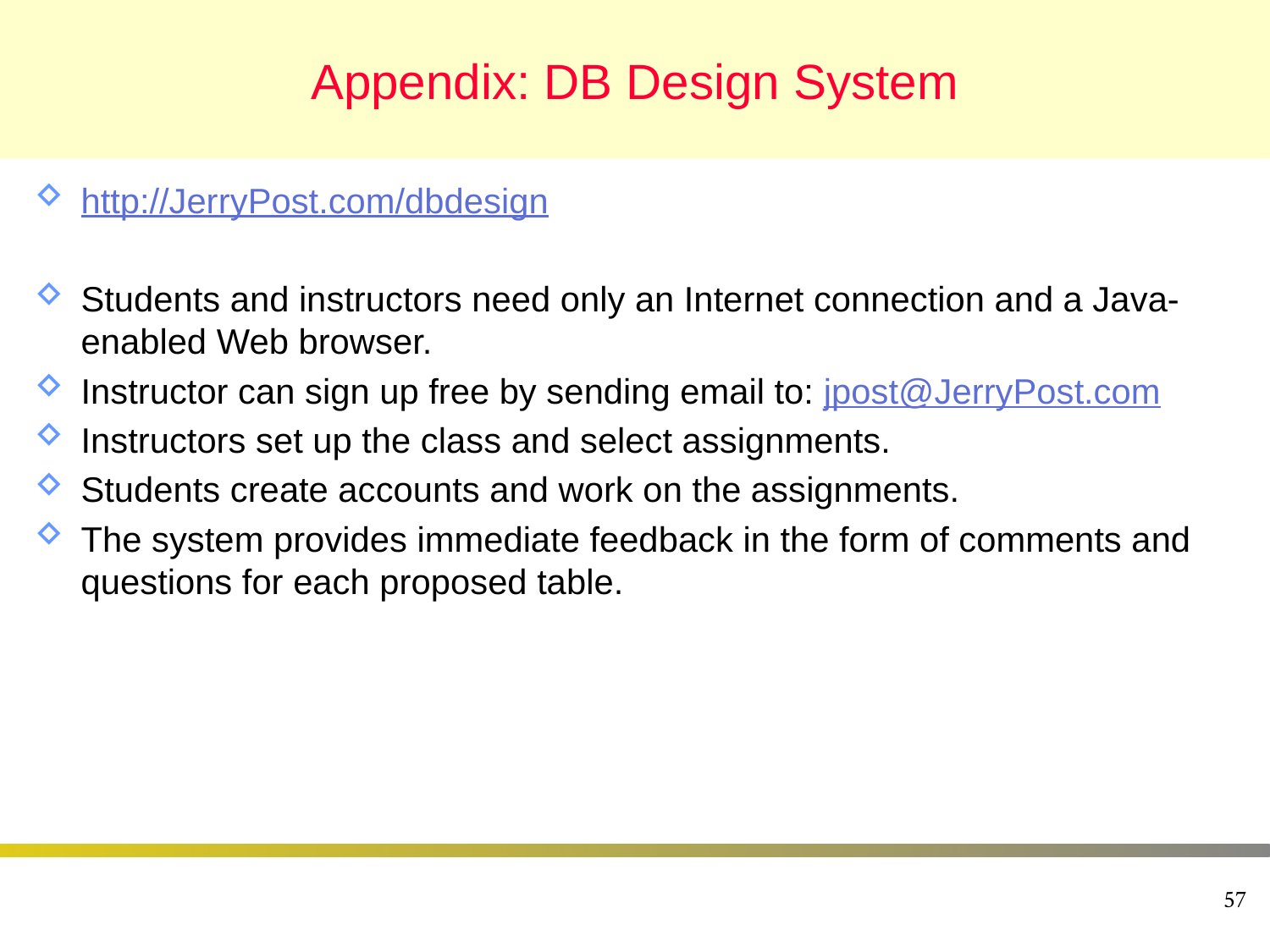

# Appendix: DB Design System
http://JerryPost.com/dbdesign

Students and instructors need only an Internet connection and a Java-enabled Web browser.
Instructor can sign up free by sending email to: jpost@JerryPost.com
Instructors set up the class and select assignments.
Students create accounts and work on the assignments.
The system provides immediate feedback in the form of comments and questions for each proposed table.
57